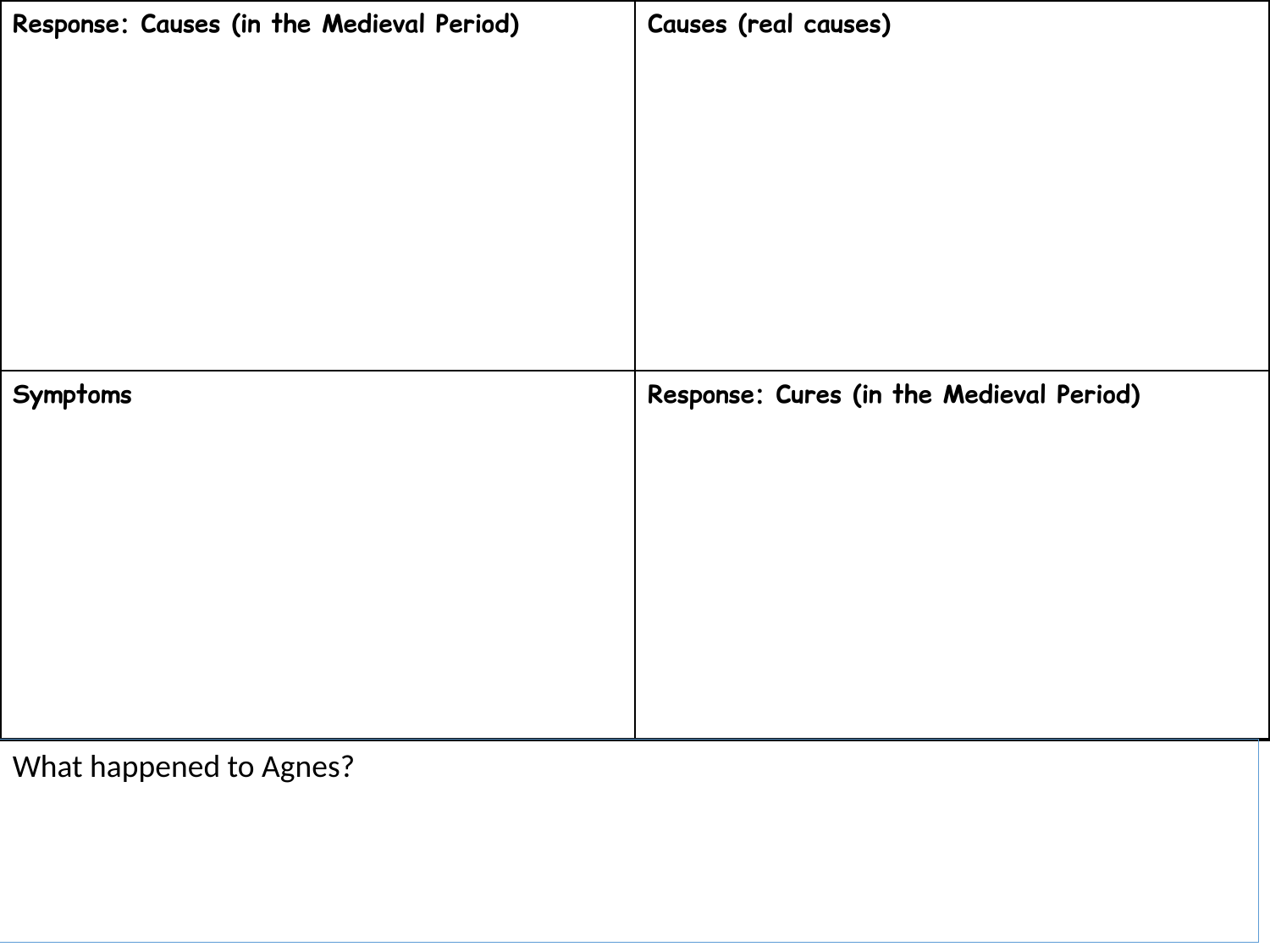

| Response: Causes (in the Medieval Period) | Causes (real causes) |
| --- | --- |
| Symptoms | Response: Cures (in the Medieval Period) |
#
What happened to Agnes?